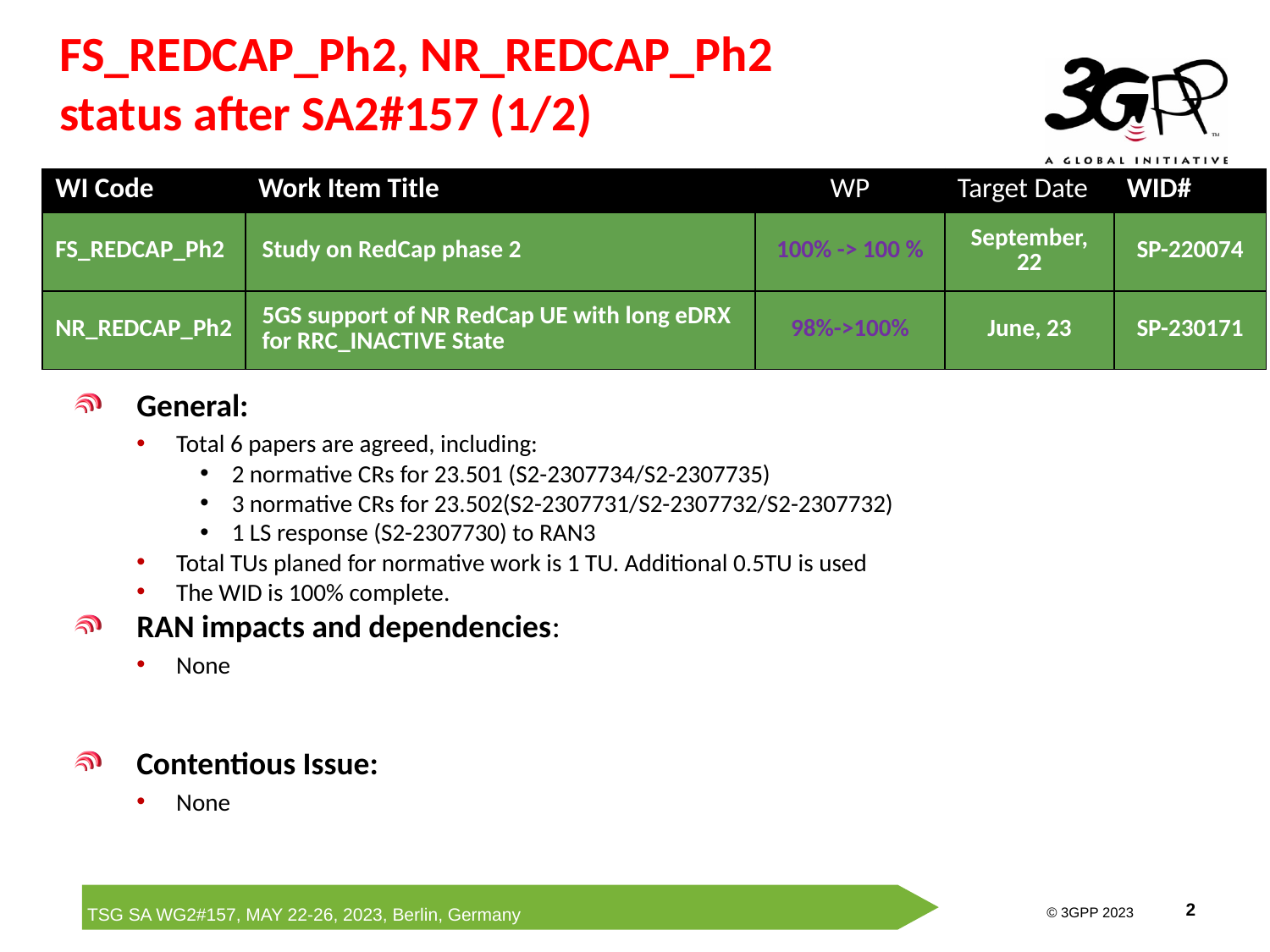

# FS_REDCAP_Ph2, NR_REDCAP_Ph2 status after SA2#157 (1/2)
| WI Code | Work Item Title | WP | Target Date | WID# |
| --- | --- | --- | --- | --- |
| FS\_REDCAP\_Ph2 | Study on RedCap phase 2 | 100% -> 100 % | September, 22 | SP-220074 |
| NR\_REDCAP\_Ph2 | 5GS support of NR RedCap UE with long eDRX for RRC\_INACTIVE State | 98%->100% | June, 23 | SP-230171 |
General:
Total 6 papers are agreed, including:
2 normative CRs for 23.501 (S2-2307734/S2-2307735)
3 normative CRs for 23.502(S2-2307731/S2-2307732/S2-2307732)
1 LS response (S2-2307730) to RAN3
Total TUs planed for normative work is 1 TU. Additional 0.5TU is used
The WID is 100% complete.
RAN impacts and dependencies:
None

Contentious Issue:
None